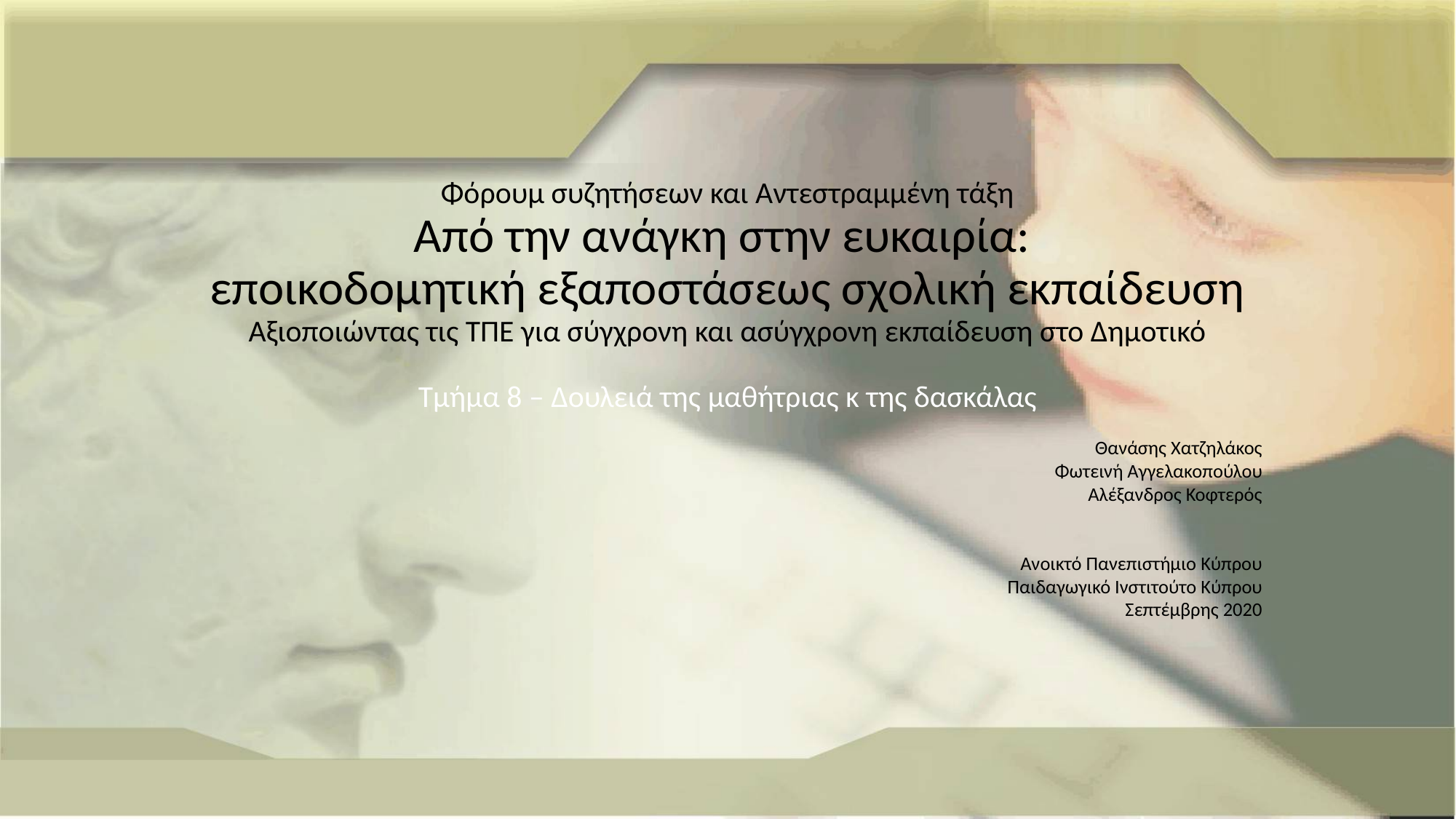

# Φόρουμ συζητήσεων και Αντεστραμμένη τάξη Από την ανάγκη στην ευκαιρία: εποικοδομητική εξαποστάσεως σχολική εκπαίδευση Αξιοποιώντας τις ΤΠΕ για σύγχρονη και ασύγχρονη εκπαίδευση στο Δημοτικό Τμήμα 8 – Δουλειά της μαθήτριας κ της δασκάλας
Θανάσης Χατζηλάκος
Φωτεινή Αγγελακοπούλου
Αλέξανδρος Κοφτερός

Ανοικτό Πανεπιστήμιο Κύπρου
Παιδαγωγικό Ινστιτούτο Κύπρου
Σεπτέμβρης 2020